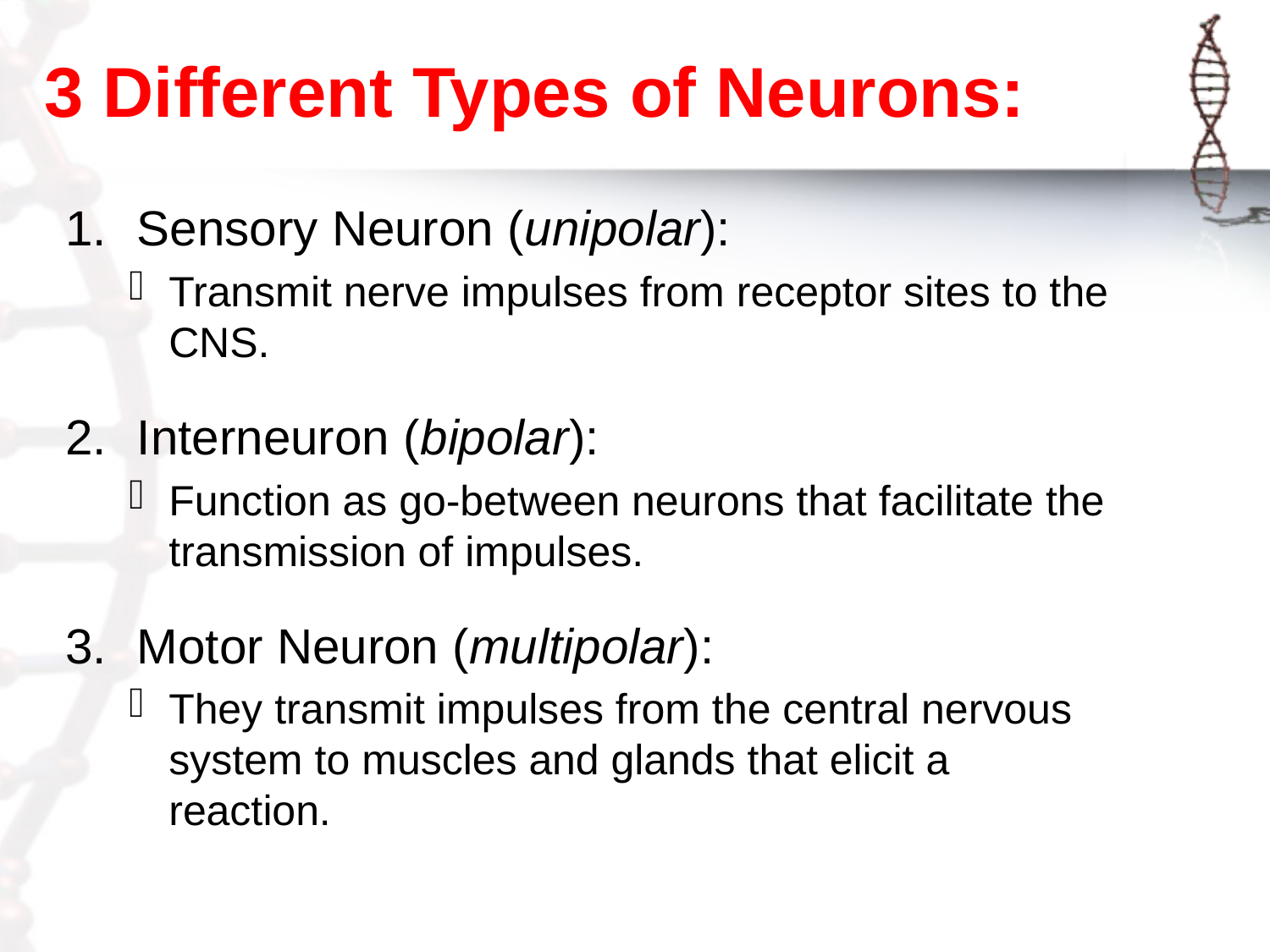

# 3 Different Types of Neurons:
Sensory Neuron (unipolar):
Transmit nerve impulses from receptor sites to the CNS.

Interneuron (bipolar):
Function as go-between neurons that facilitate the transmission of impulses.

Motor Neuron (multipolar):
They transmit impulses from the central nervous system to muscles and glands that elicit a reaction.